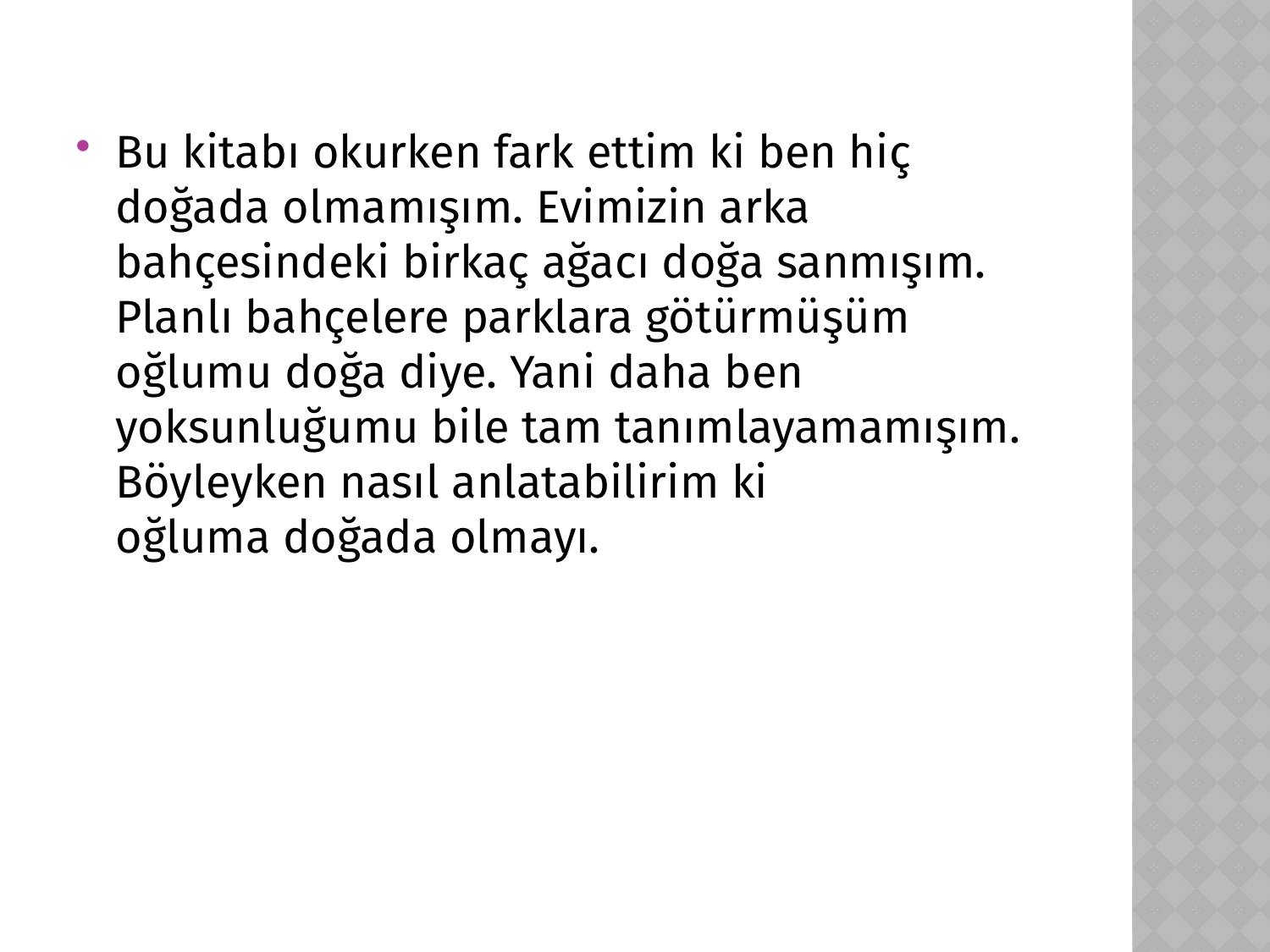

Bu kitabı okurken fark ettim ki ben hiç doğada olmamışım. Evimizin arka bahçesindeki birkaç ağacı doğa sanmışım. Planlı bahçelere parklara götürmüşüm oğlumu doğa diye. Yani daha ben yoksunluğumu bile tam tanımlayamamışım. Böyleyken nasıl anlatabilirim ki oğluma doğada olmayı.